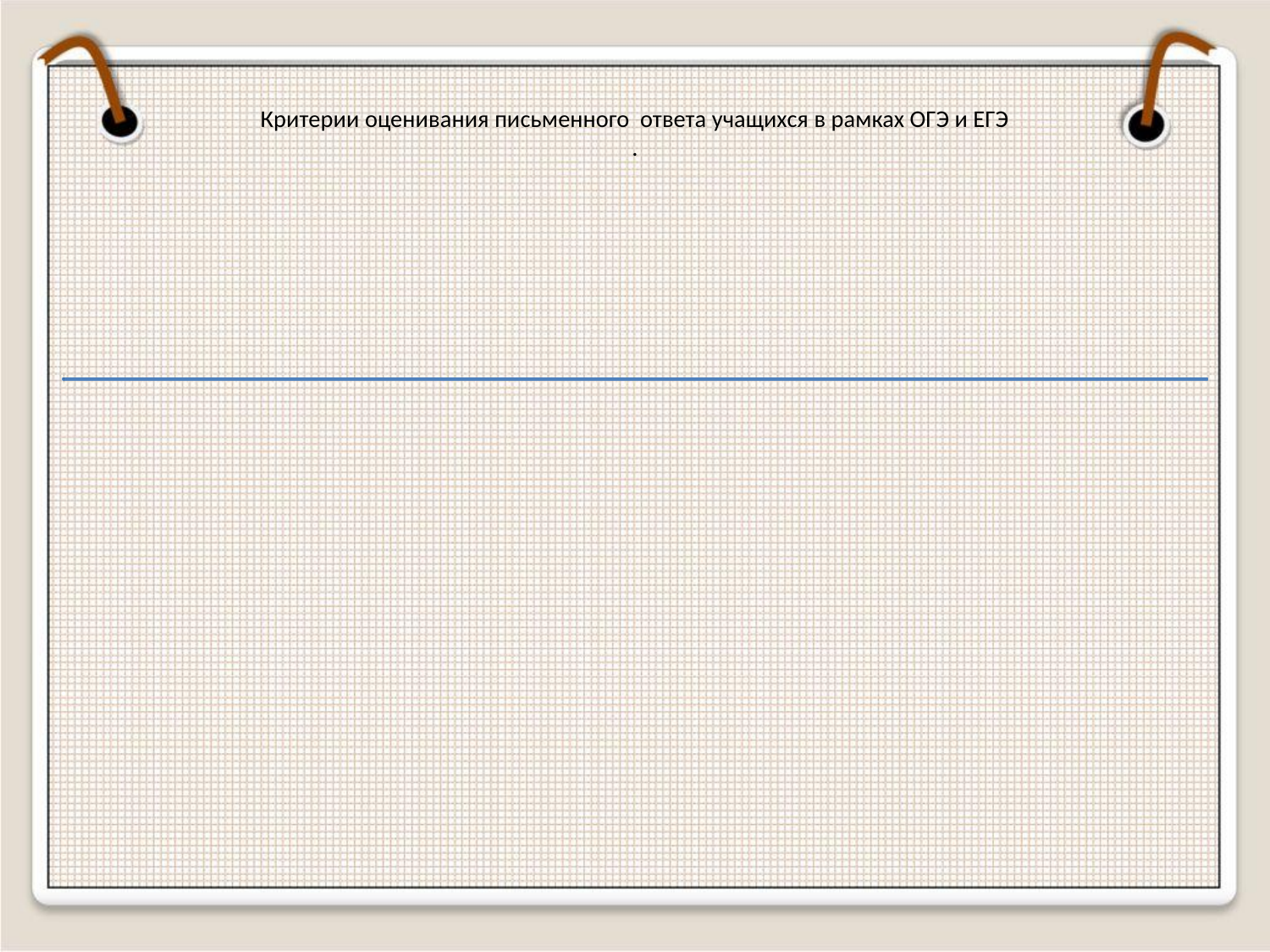

# Критерии оценивания письменного  ответа учащихся в рамках ОГЭ и ЕГЭ .